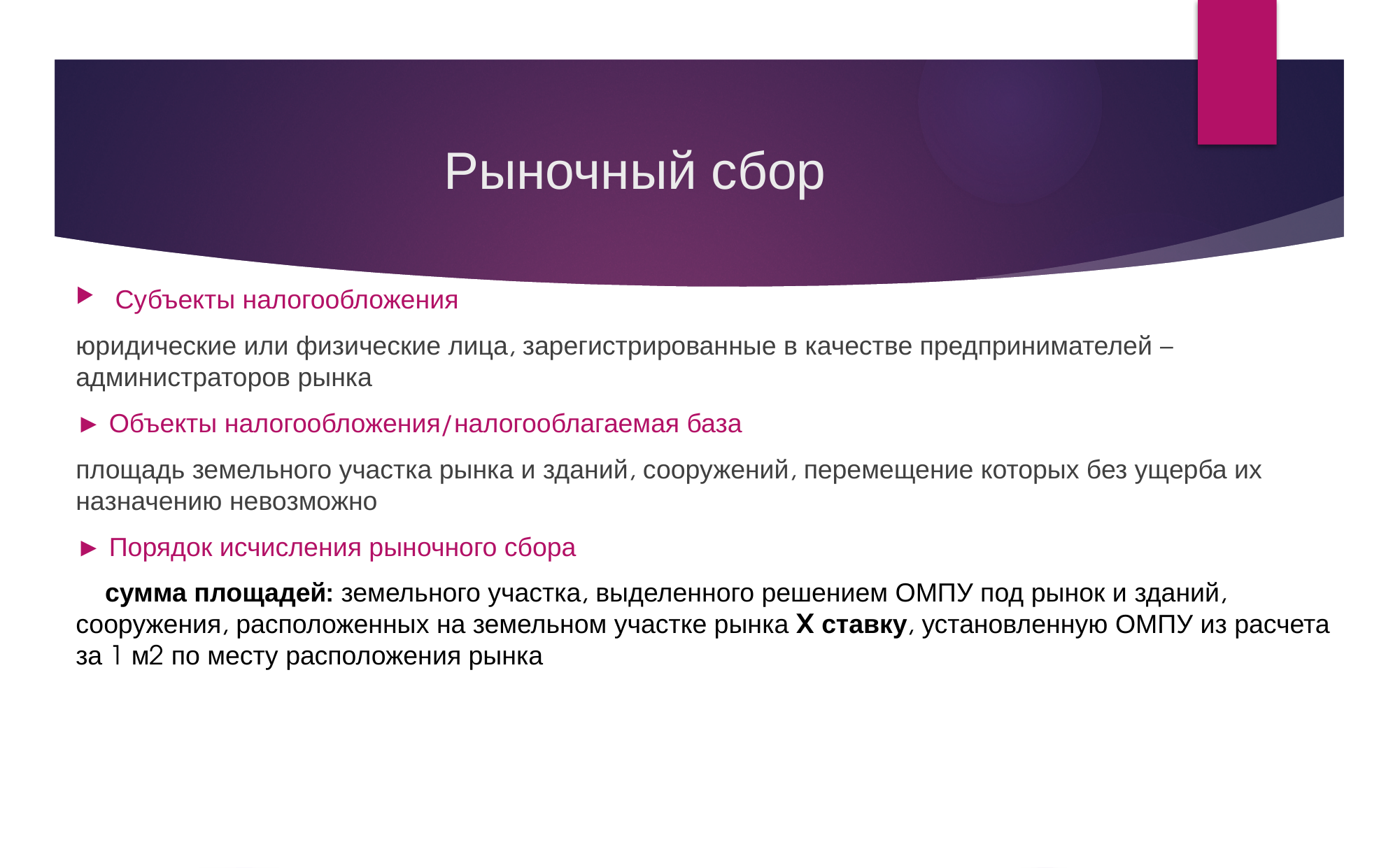

# Рыночный сбор
Субъекты налогообложения
юридические или физические лица, зарегистрированные в качестве предпринимателей – администраторов рынка
► Объекты налогообложения/налогооблагаемая база
площадь земельного участка рынка и зданий, сооружений, перемещение которых без ущерба их назначению невозможно
► Порядок исчисления рыночного сбора
    сумма площадей: земельного участка, выделенного решением ОМПУ под рынок и зданий, сооружения, расположенных на земельном участке рынка X ставку, установленную ОМПУ из расчета за 1 м2 по месту расположения рынка